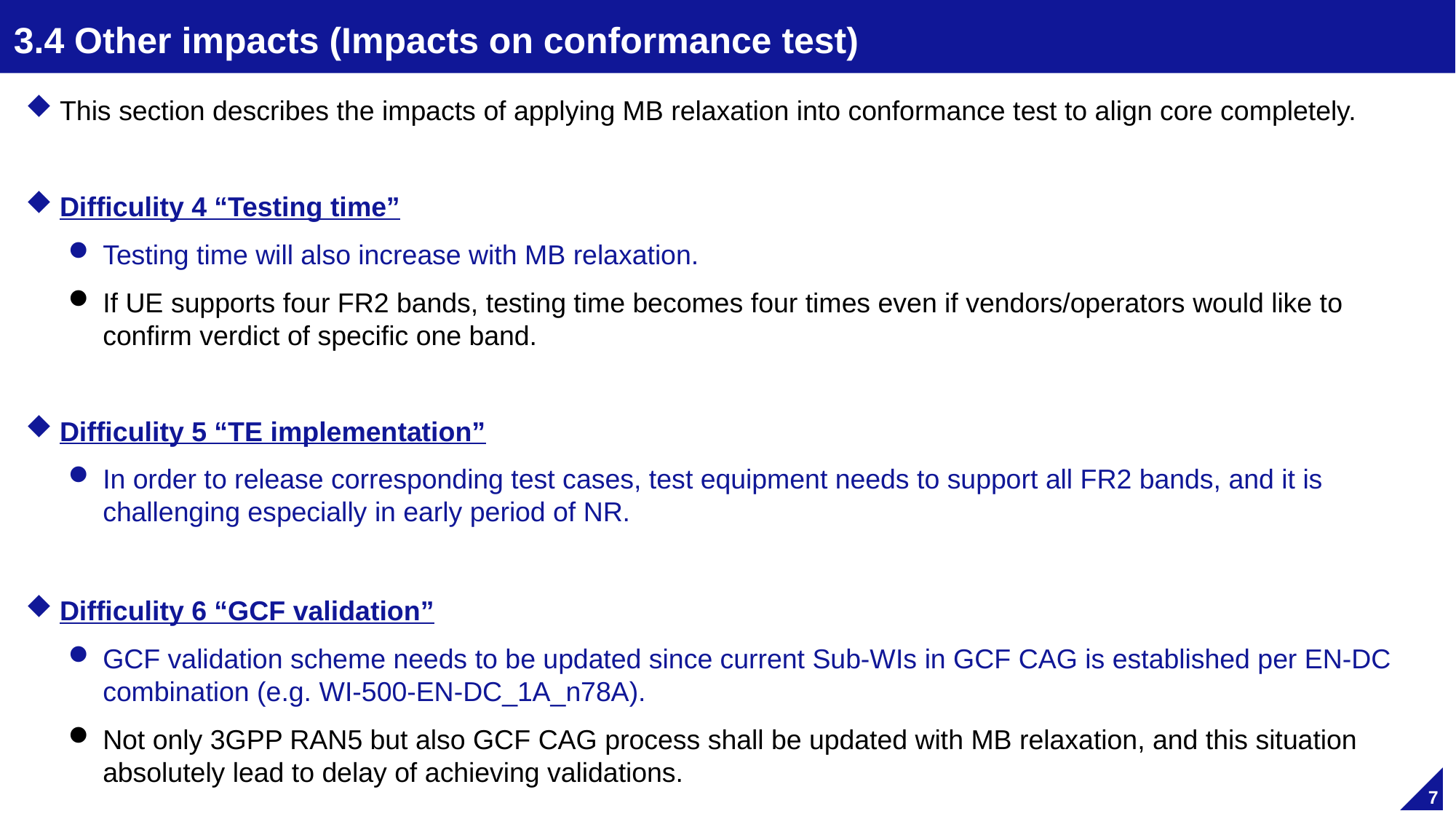

# 3.4 Other impacts (Impacts on conformance test)
This section describes the impacts of applying MB relaxation into conformance test to align core completely.

Difficulity 4 “Testing time”
Testing time will also increase with MB relaxation.
If UE supports four FR2 bands, testing time becomes four times even if vendors/operators would like to confirm verdict of specific one band.

Difficulity 5 “TE implementation”
In order to release corresponding test cases, test equipment needs to support all FR2 bands, and it is challenging especially in early period of NR.

Difficulity 6 “GCF validation”
GCF validation scheme needs to be updated since current Sub-WIs in GCF CAG is established per EN-DC combination (e.g. WI-500-EN-DC_1A_n78A).
Not only 3GPP RAN5 but also GCF CAG process shall be updated with MB relaxation, and this situation absolutely lead to delay of achieving validations.
7